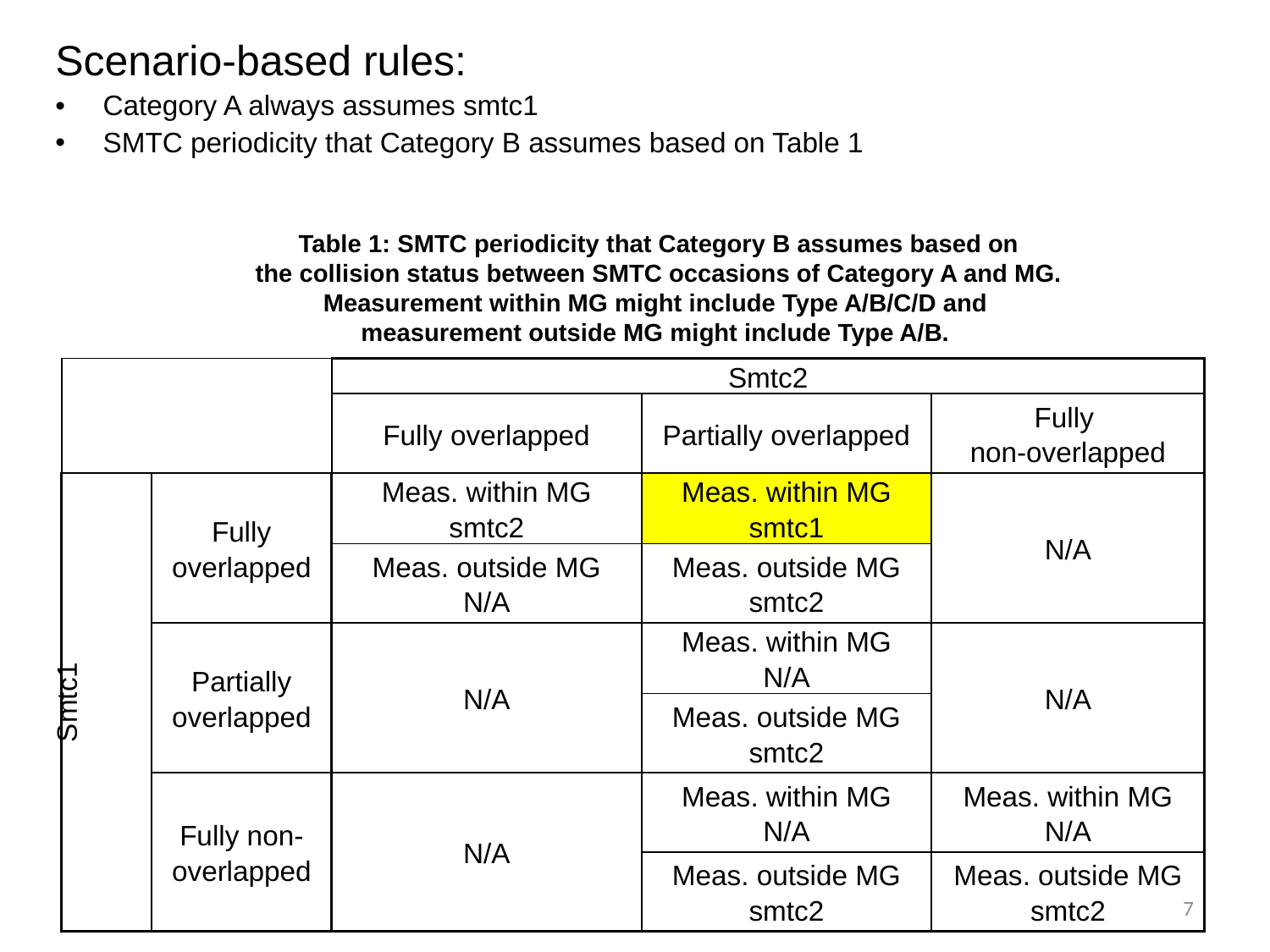

Scenario-based rules:
Category A always assumes smtc1
SMTC periodicity that Category B assumes based on Table 1

Table 1: SMTC periodicity that Category B assumes based on
 the collision status between SMTC occasions of Category A and MG.
Measurement within MG might include Type A/B/C/D and
measurement outside MG might include Type A/B.

|  |  | Smtc2 |  |  |
| --- | --- | --- | --- | --- |
|  |  | Fully overlapped | Partially overlapped | Fully non-overlapped |
| Smtc1 | Fully overlapped | Meas. within MG smtc2 | Meas. within MG smtc1 | N/A |
|  |  | Meas. outside MG N/A | Meas. outside MG smtc2 |  |
|  | Partially overlapped | N/A | Meas. within MG N/A | N/A |
|  |  |  | Meas. outside MG smtc2 |  |
|  | Fully non-overlapped | N/A | Meas. within MG N/A | Meas. within MG N/A |
|  |  |  | Meas. outside MG smtc2 | Meas. outside MG smtc2 |
7